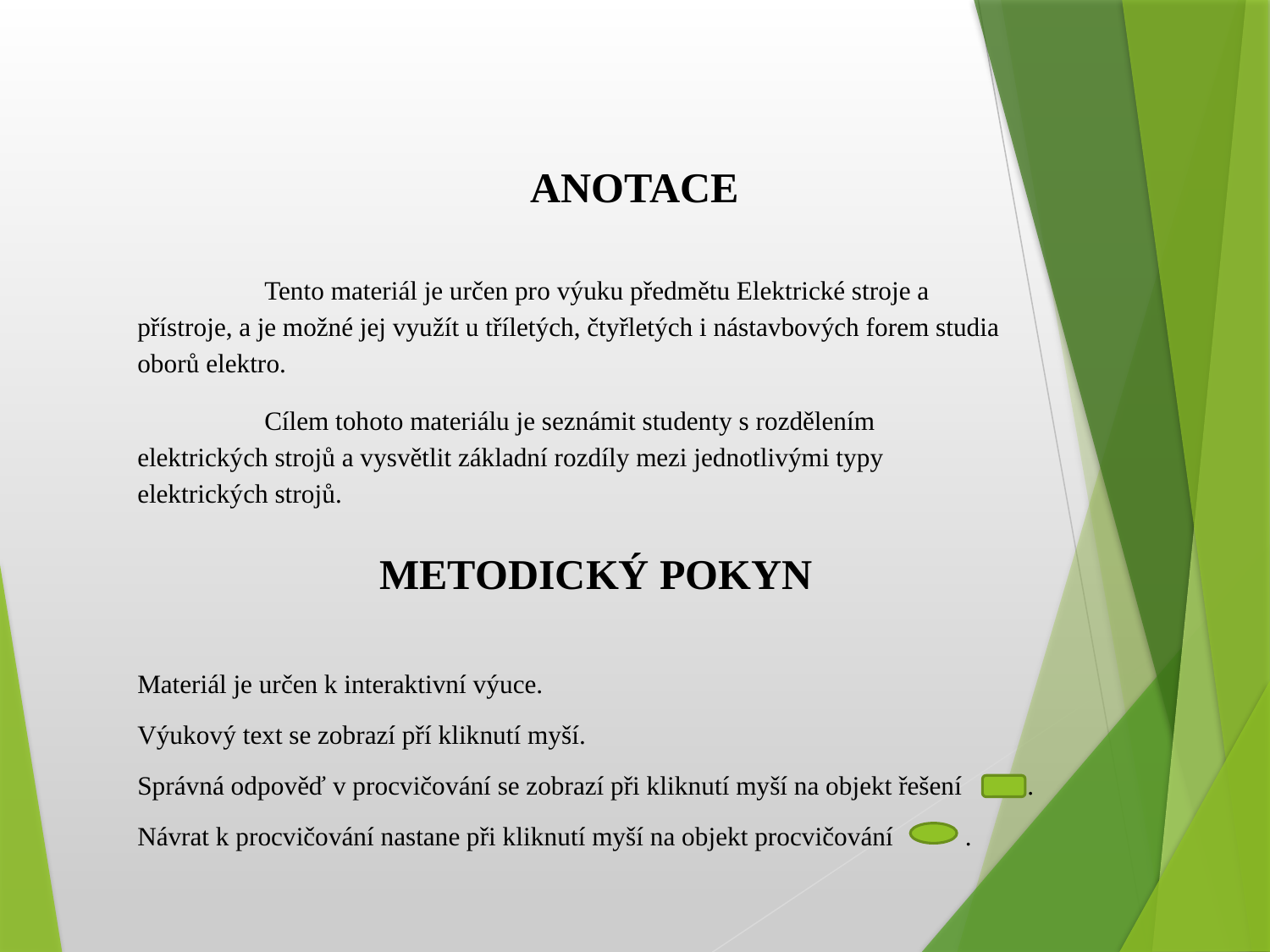

ANOTACE

	Tento materiál je určen pro výuku předmětu Elektrické stroje a přístroje, a je možné jej využít u tříletých, čtyřletých i nástavbových forem studia oborů elektro.
	Cílem tohoto materiálu je seznámit studenty s rozdělením elektrických strojů a vysvětlit základní rozdíly mezi jednotlivými typy elektrických strojů.

METODICKÝ POKYN

Materiál je určen k interaktivní výuce.
Výukový text se zobrazí pří kliknutí myší.
Správná odpověď v procvičování se zobrazí při kliknutí myší na objekt řešení          .
Návrat k procvičování nastane při kliknutí myší na objekt procvičování           .